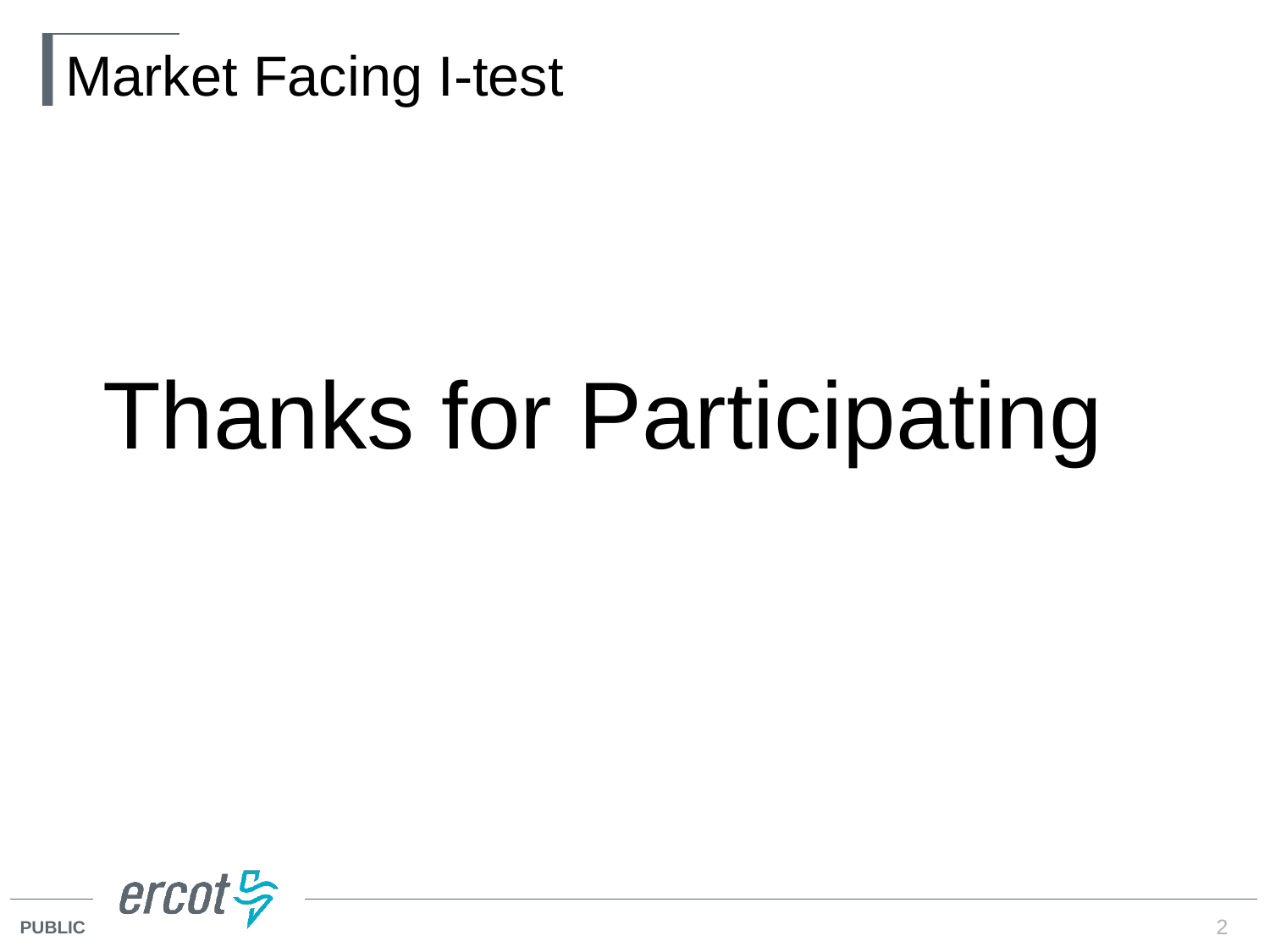

# Market Facing I-test
Thanks for Participating
2